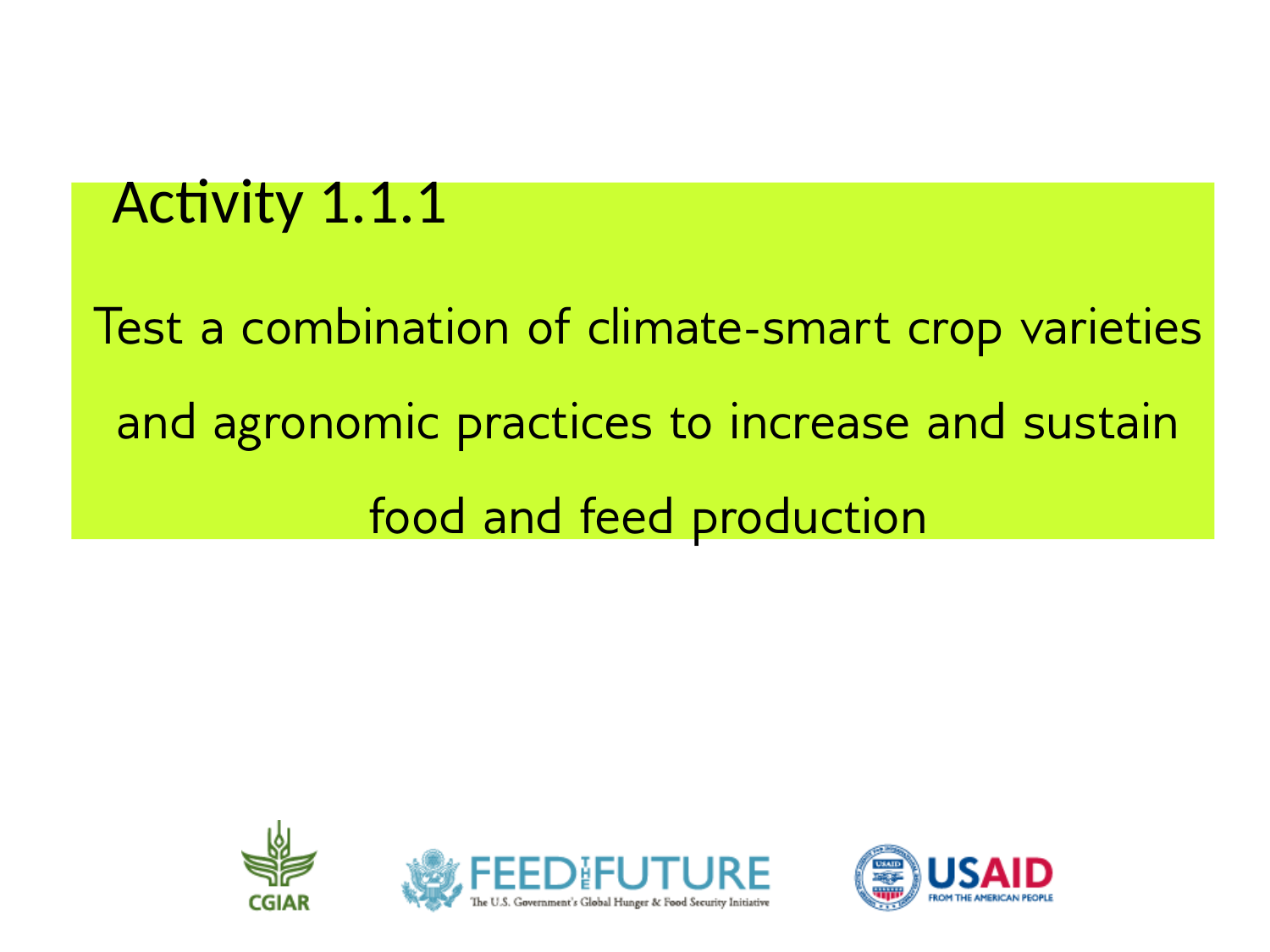

Activity 1.1.1
Test a combination of climate-smart crop varieties and agronomic practices to increase and sustain food and feed production